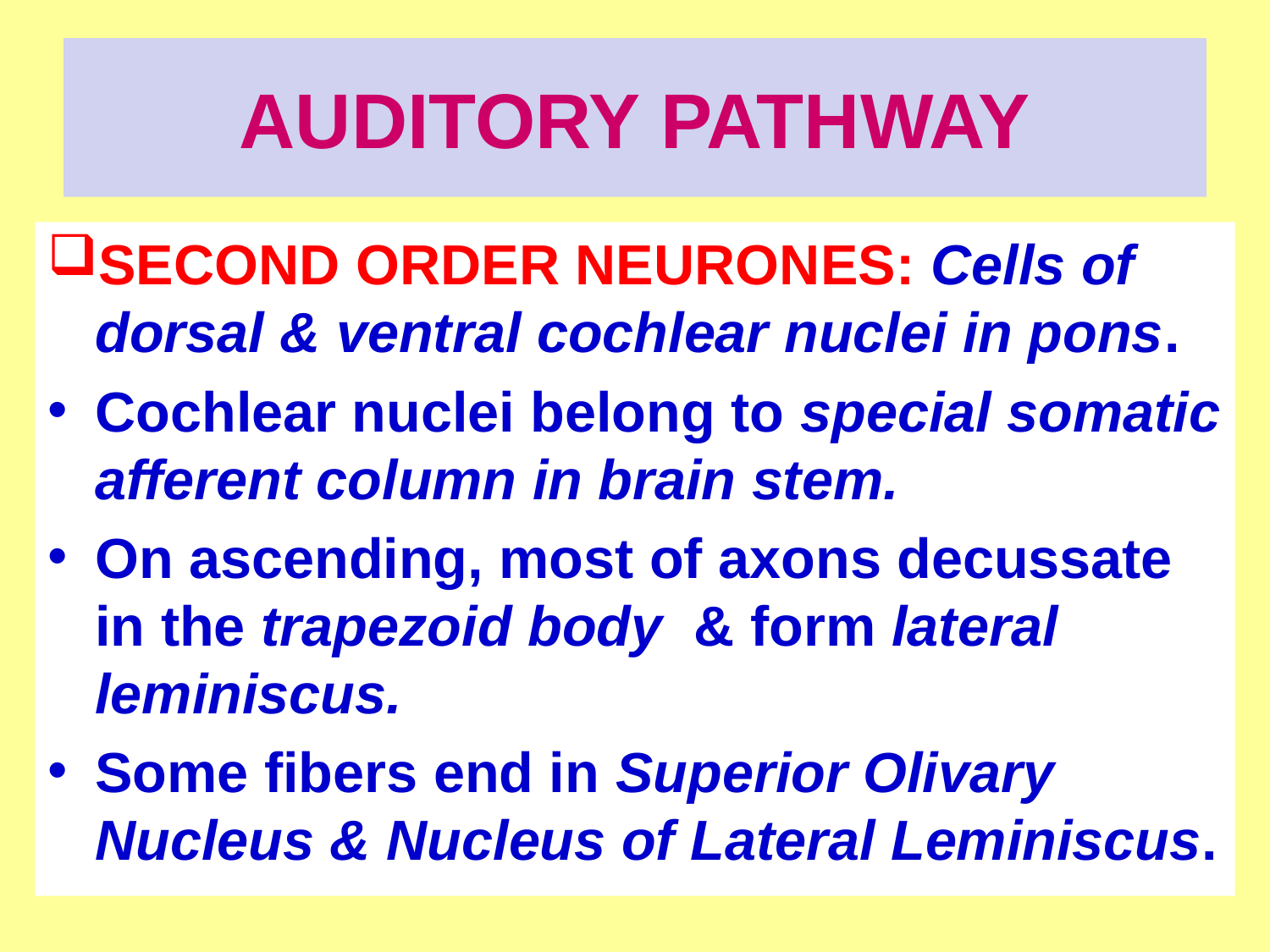

# AUDITORY PATHWAY
SECOND ORDER NEURONES: Cells of dorsal & ventral cochlear nuclei in pons.
Cochlear nuclei belong to special somatic afferent column in brain stem.
On ascending, most of axons decussate in the trapezoid body  & form lateral leminiscus.
Some fibers end in Superior Olivary Nucleus & Nucleus of Lateral Leminiscus.